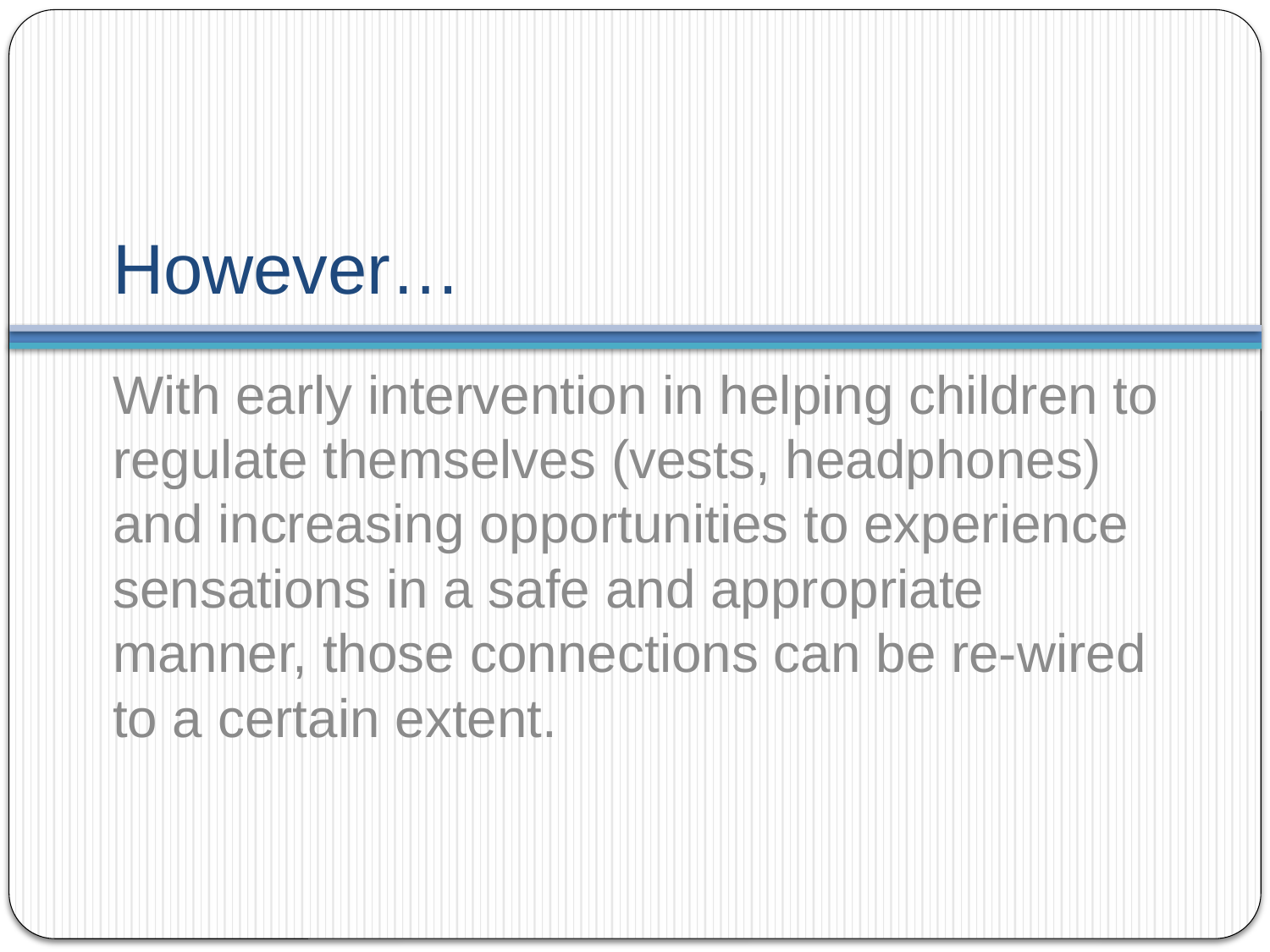

# However…
With early intervention in helping children to regulate themselves (vests, headphones) and increasing opportunities to experience sensations in a safe and appropriate manner, those connections can be re-wired to a certain extent.